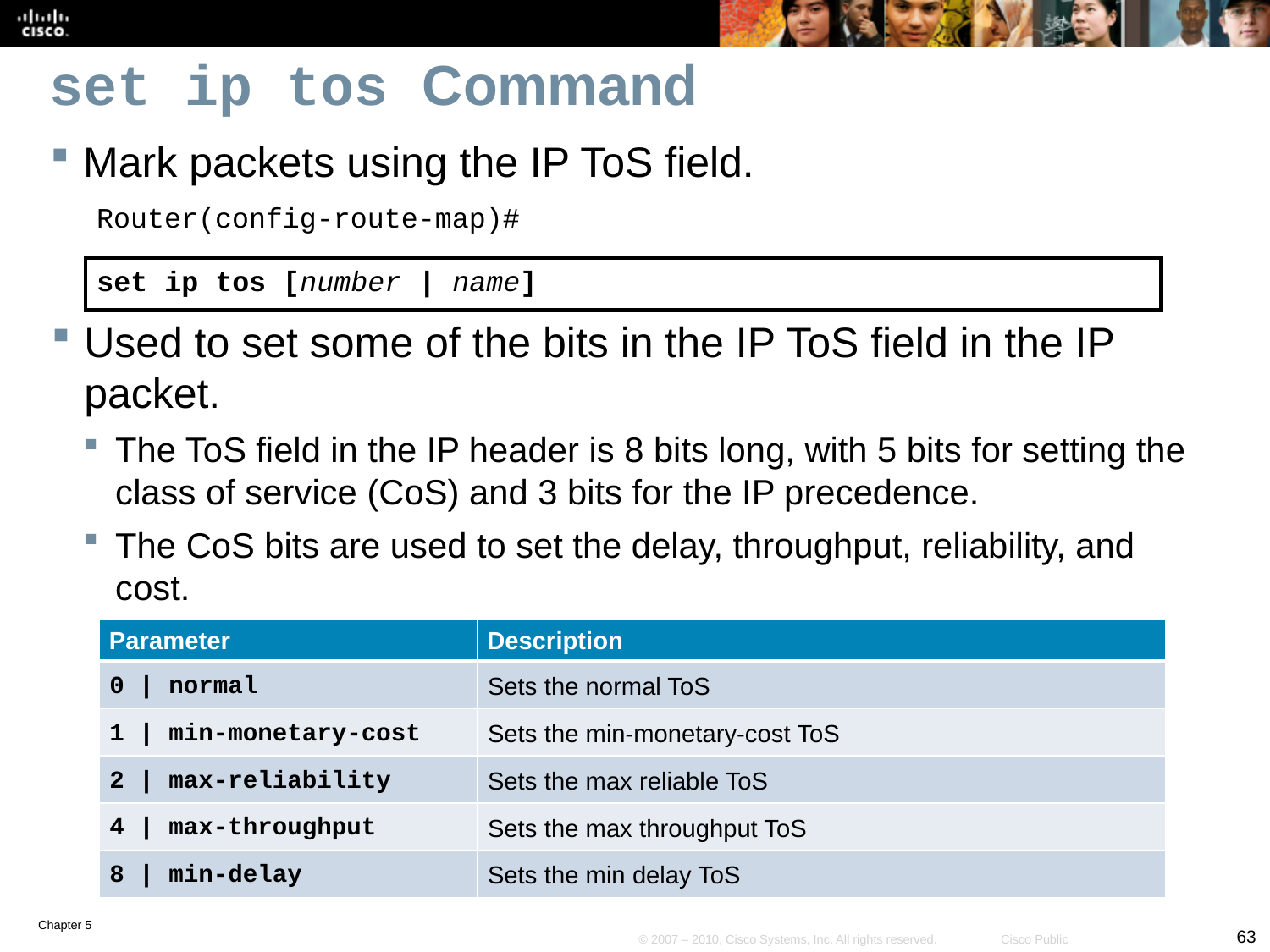

# set ip tos Command
Mark packets using the IP ToS field.
Router(config-route-map)#
set ip tos [number | name]
Used to set some of the bits in the IP ToS field in the IP packet.
The ToS field in the IP header is 8 bits long, with 5 bits for setting the class of service (CoS) and 3 bits for the IP precedence.
The CoS bits are used to set the delay, throughput, reliability, and cost.
| Parameter | Description |
| --- | --- |
| 0 | normal | Sets the normal ToS |
| 1 | min-monetary-cost | Sets the min-monetary-cost ToS |
| 2 | max-reliability | Sets the max reliable ToS |
| 4 | max-throughput | Sets the max throughput ToS |
| 8 | min-delay | Sets the min delay ToS |